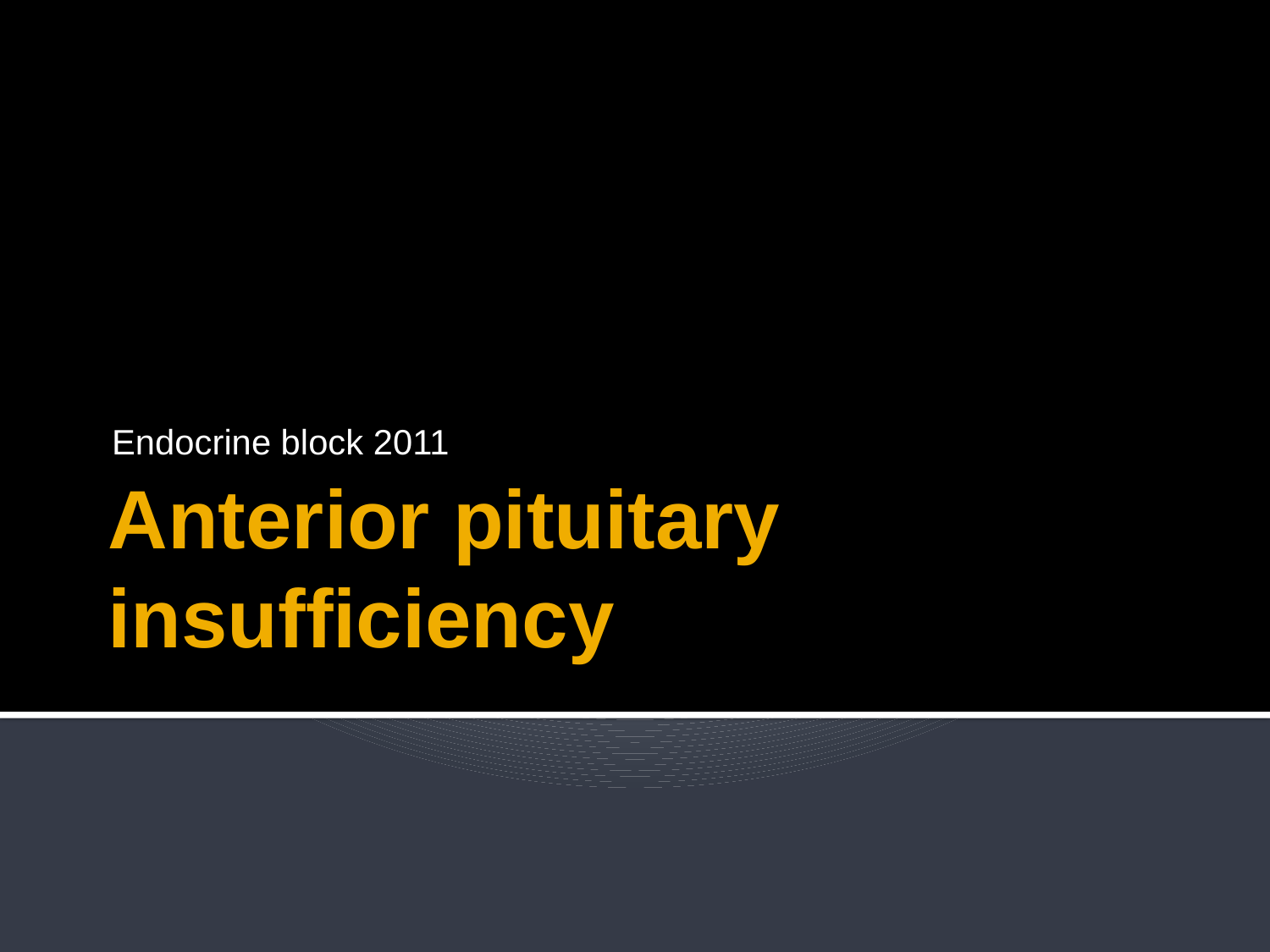

Endocrine block 2011
# Anterior pituitary insufficiency